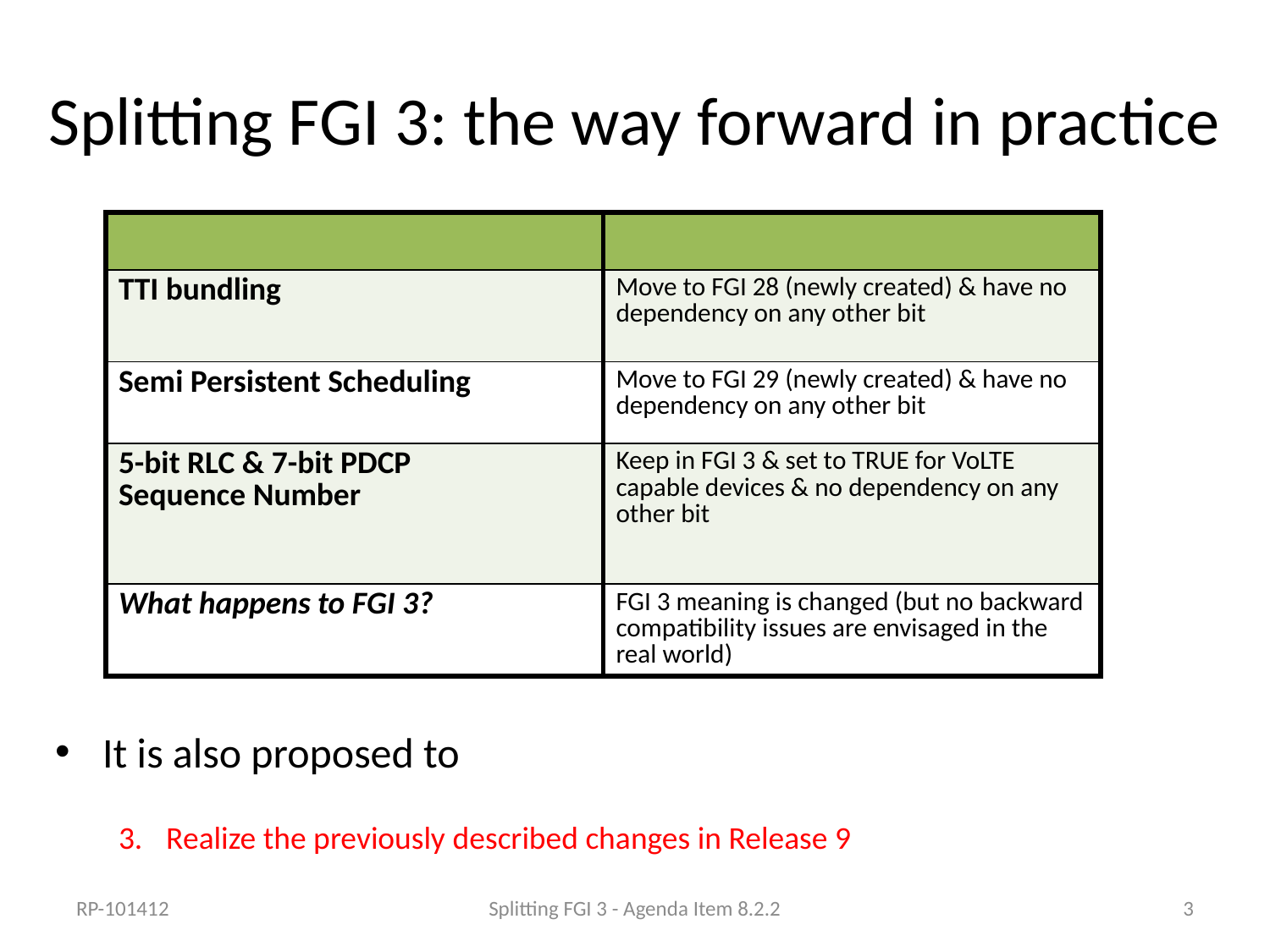

# Splitting FGI 3: the way forward in practice
|  |  |
| --- | --- |
| TTI bundling | Move to FGI 28 (newly created) & have no dependency on any other bit |
| Semi Persistent Scheduling | Move to FGI 29 (newly created) & have no dependency on any other bit |
| 5-bit RLC & 7-bit PDCP Sequence Number | Keep in FGI 3 & set to TRUE for VoLTE capable devices & no dependency on any other bit |
| What happens to FGI 3? | FGI 3 meaning is changed (but no backward compatibility issues are envisaged in the real world) |
It is also proposed to

Realize the previously described changes in Release 9

RP-101412
Splitting FGI 3 - Agenda Item 8.2.2
3